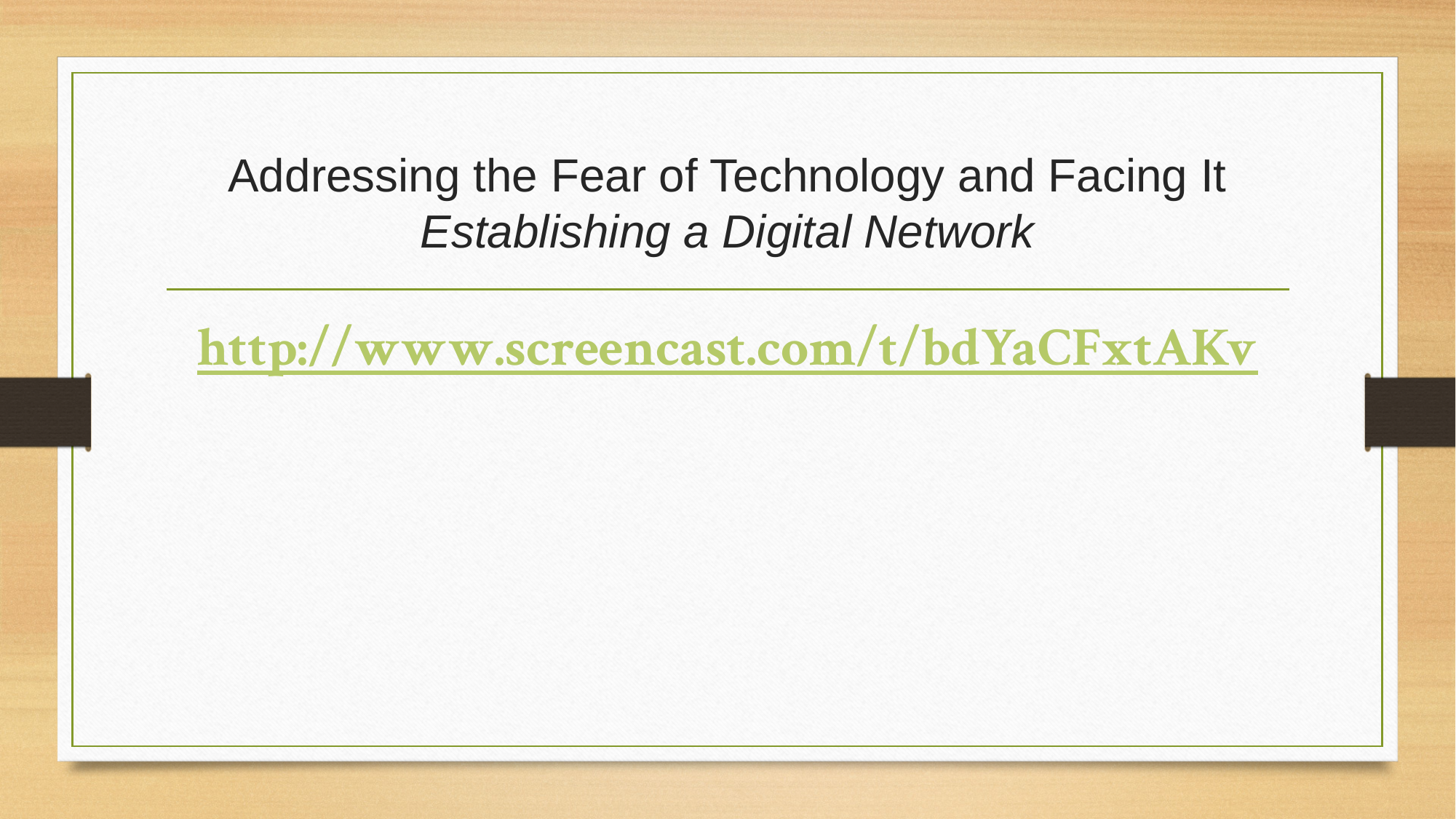

# Addressing the Fear of Technology and Facing It Establishing a Digital Network
http://www.screencast.com/t/bdYaCFxtAKv